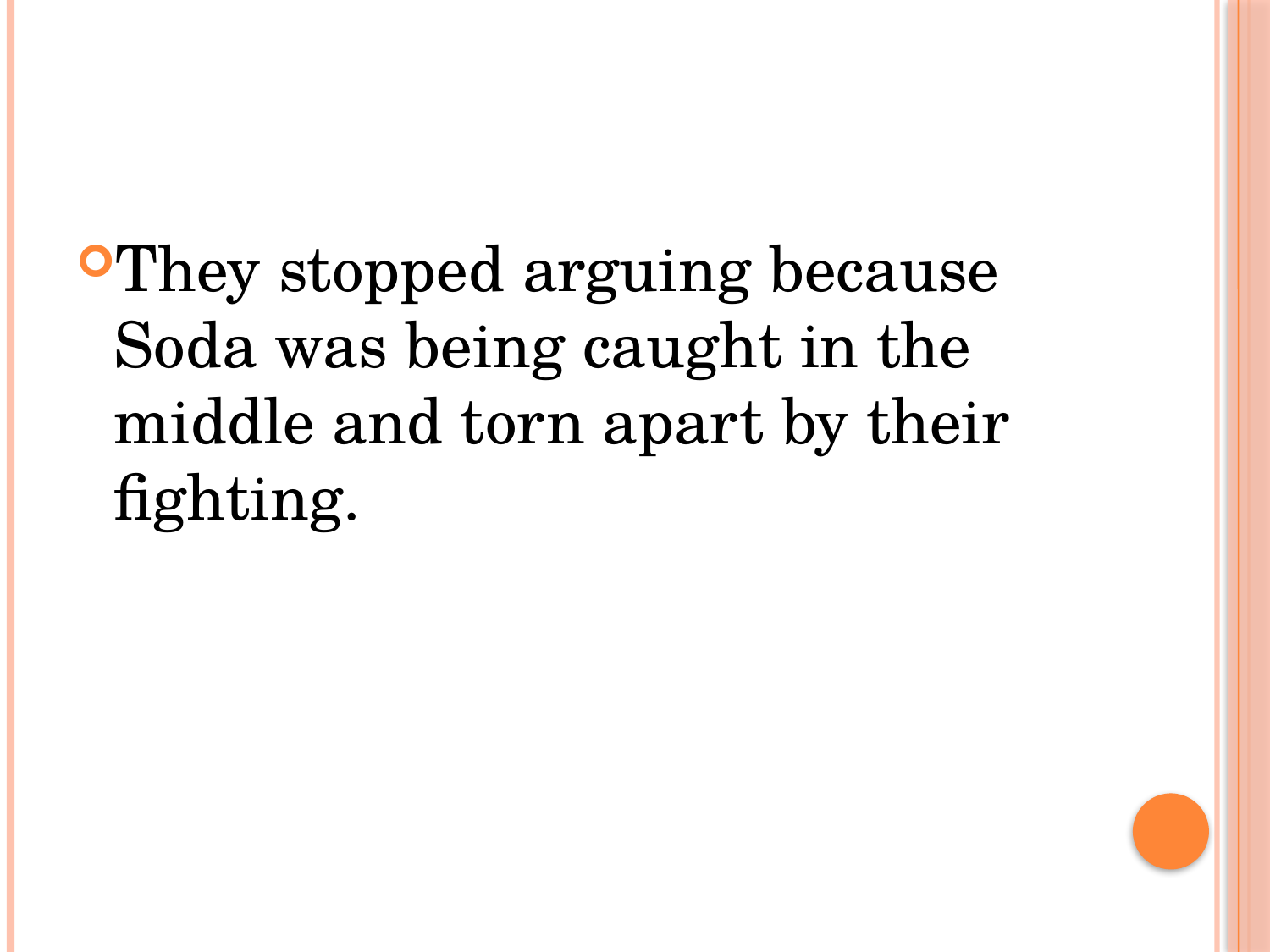

#
They stopped arguing because Soda was being caught in the middle and torn apart by their fighting.